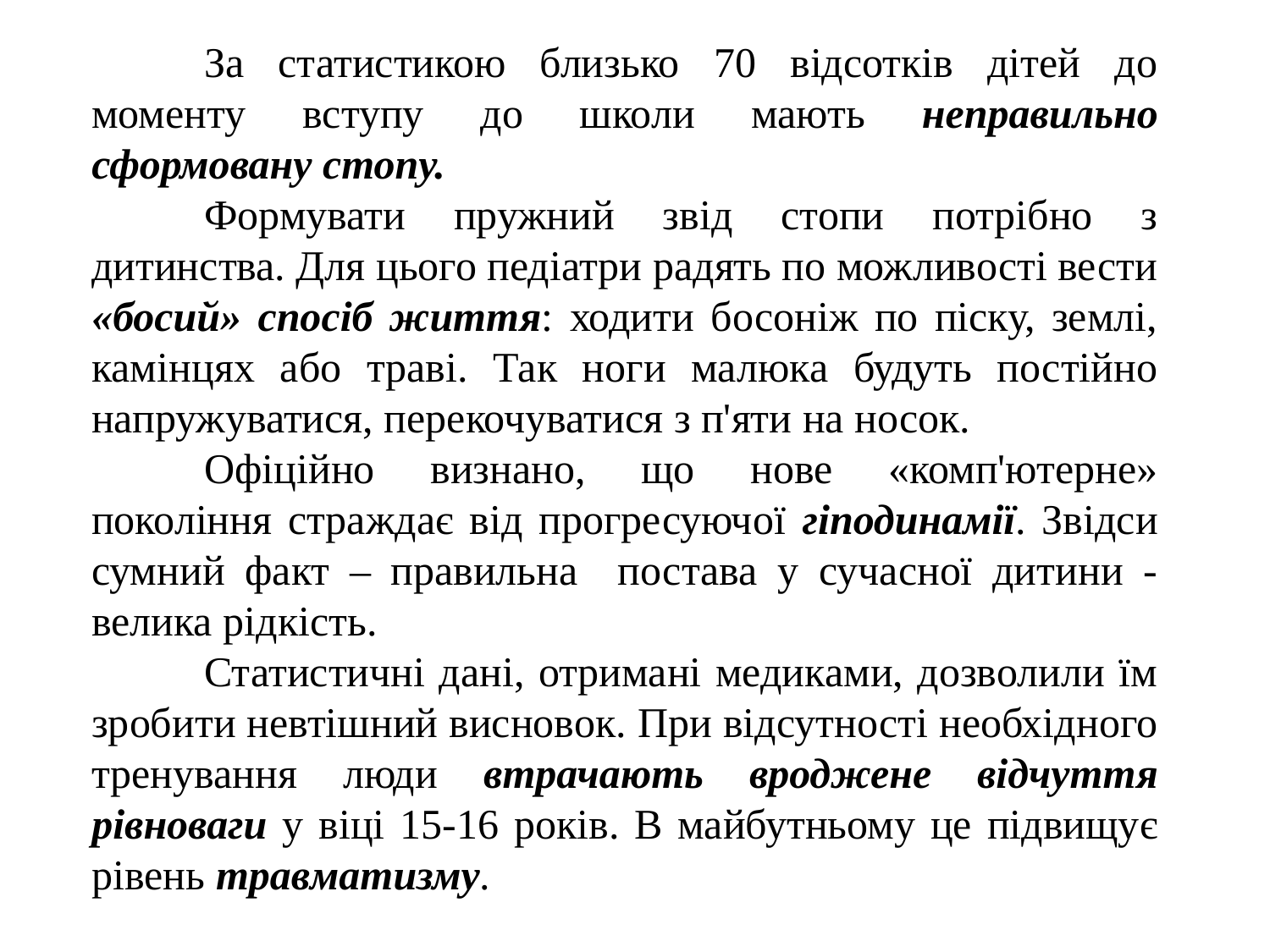

За статистикою близько 70 відсотків дітей до моменту вступу до школи мають неправильно сформовану стопу.
Формувати пружний звід стопи потрібно з дитинства. Для цього педіатри радять по можливості вести «босий» спосіб життя: ходити босоніж по піску, землі, камінцях або траві. Так ноги малюка будуть постійно напружуватися, перекочуватися з п'яти на носок.
Офіційно визнано, що нове «комп'ютерне» покоління страждає від прогресуючої гіподинамії. Звідси сумний факт – правильна  постава у сучасної дитини - велика рідкість.
Статистичні дані, отримані медиками, дозволили їм зробити невтішний висновок. При відсутності необхідного тренування люди втрачають вроджене відчуття рівноваги у віці 15-16 років. В майбутньому це підвищує рівень травматизму.